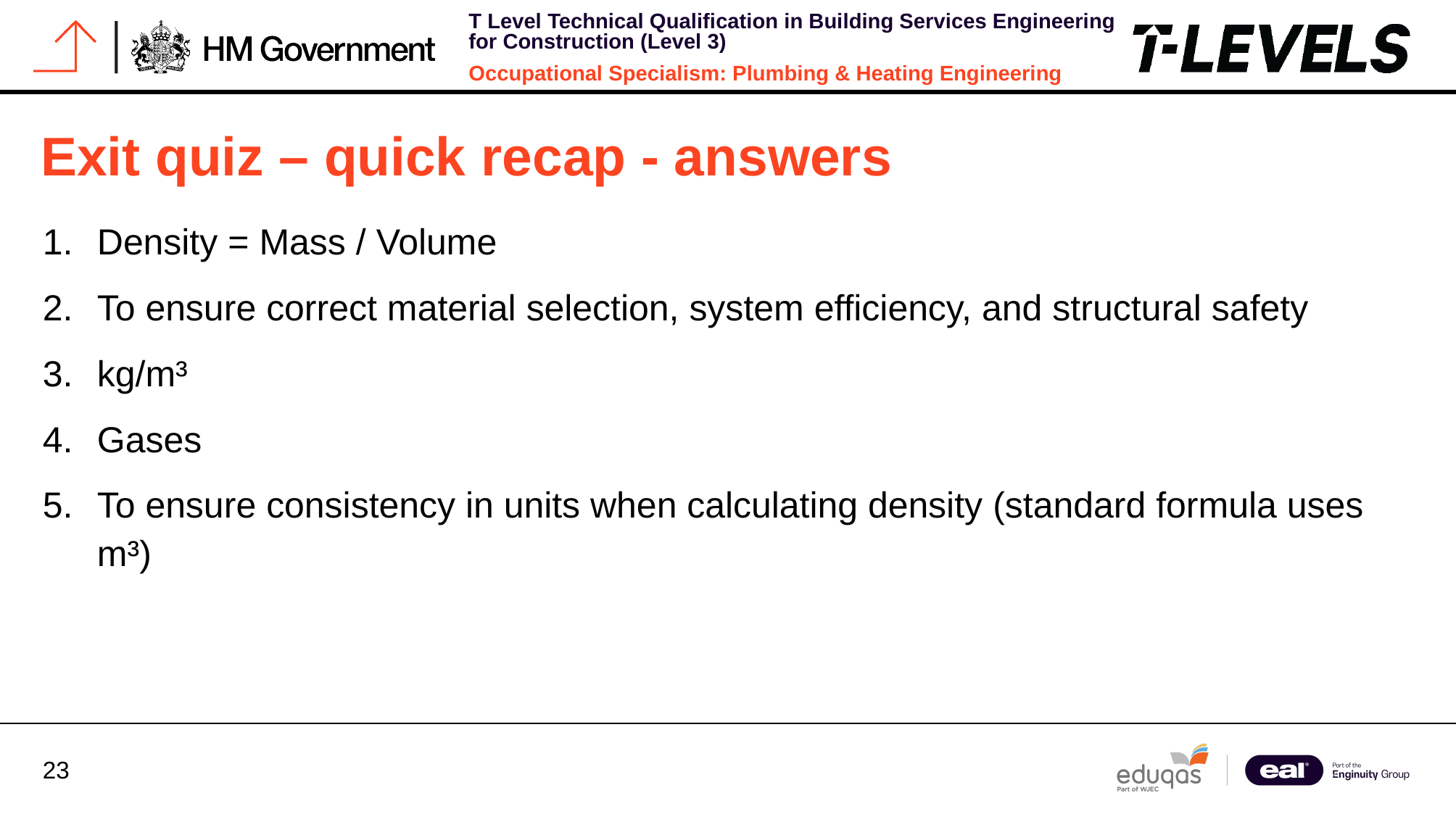

# Exit quiz – quick recap - answers
Density = Mass / Volume
To ensure correct material selection, system efficiency, and structural safety
kg/m³
Gases
To ensure consistency in units when calculating density (standard formula uses m³)